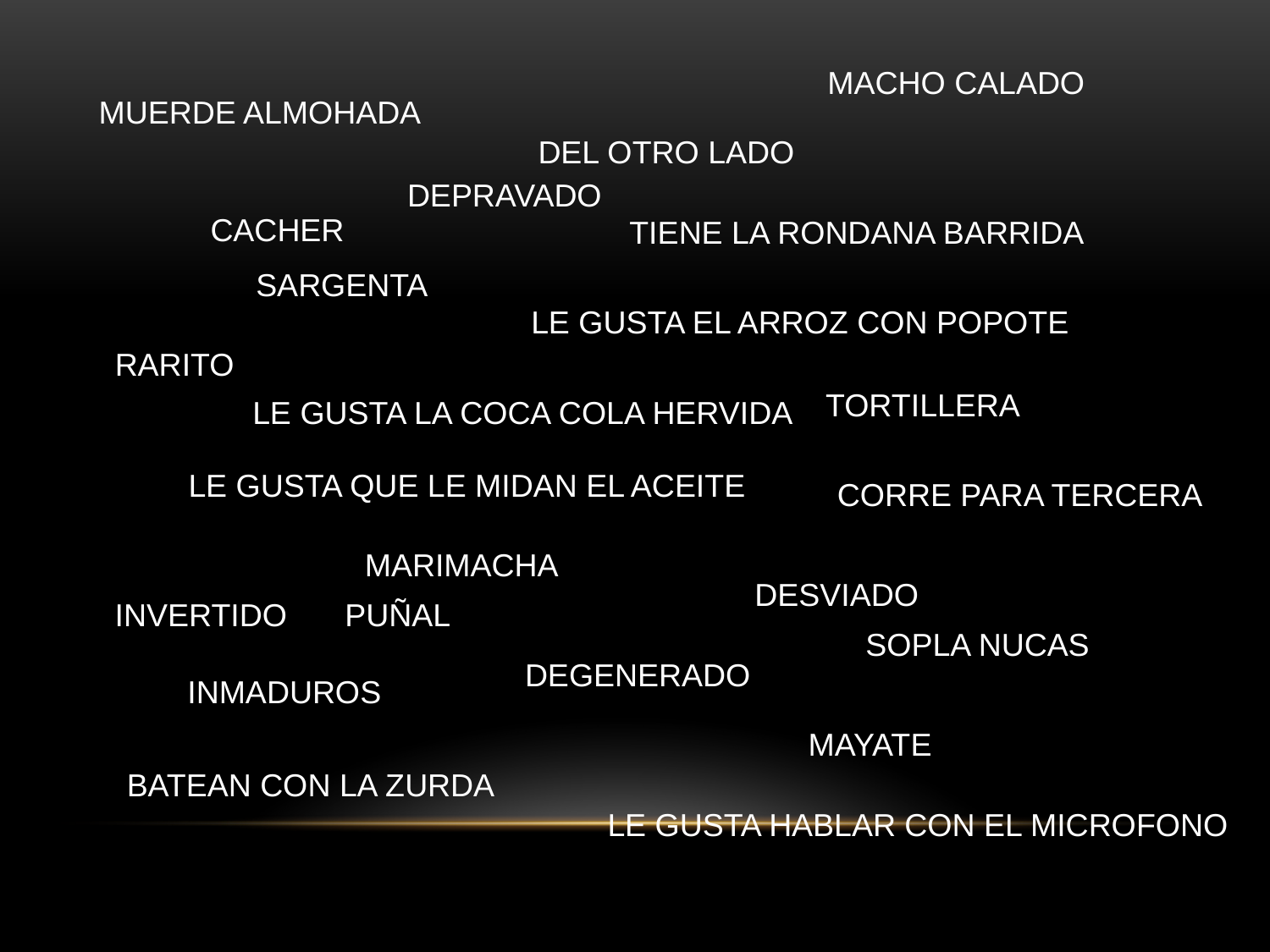

MACHO CALADO
MUERDE ALMOHADA
DEL OTRO LADO
DEPRAVADO
CACHER
TIENE LA RONDANA BARRIDA
SARGENTA
LE GUSTA EL ARROZ CON POPOTE
RARITO
TORTILLERA
LE GUSTA LA COCA COLA HERVIDA
LE GUSTA QUE LE MIDAN EL ACEITE
CORRE PARA TERCERA
MARIMACHA
DESVIADO
INVERTIDO
PUÑAL
SOPLA NUCAS
DEGENERADO
INMADUROS
MAYATE
BATEAN CON LA ZURDA
LE GUSTA HABLAR CON EL MICROFONO